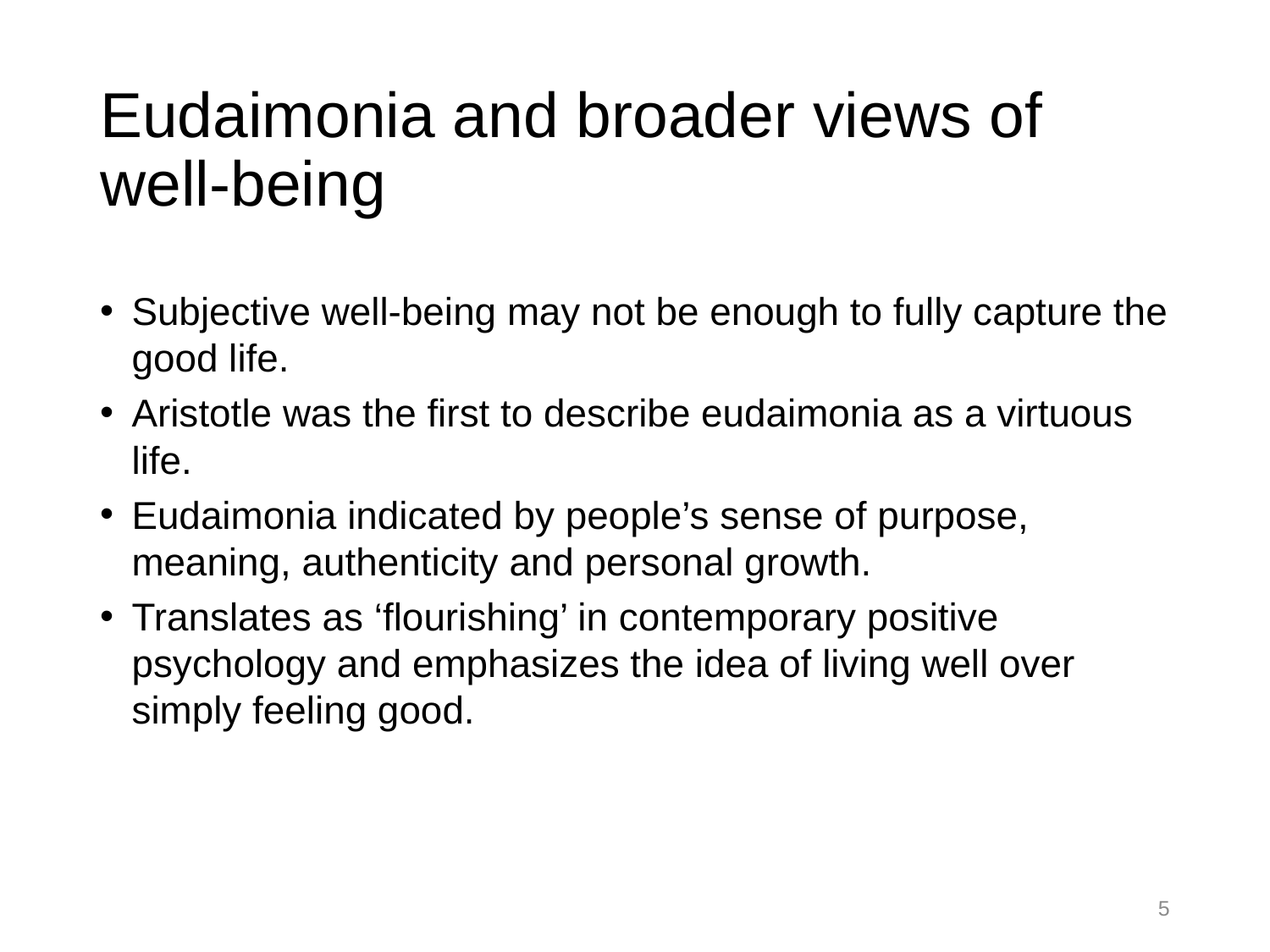

# Eudaimonia and broader views of well-being
Subjective well-being may not be enough to fully capture the good life.
Aristotle was the first to describe eudaimonia as a virtuous life.
Eudaimonia indicated by people’s sense of purpose, meaning, authenticity and personal growth.
Translates as ‘flourishing’ in contemporary positive psychology and emphasizes the idea of living well over simply feeling good.
5